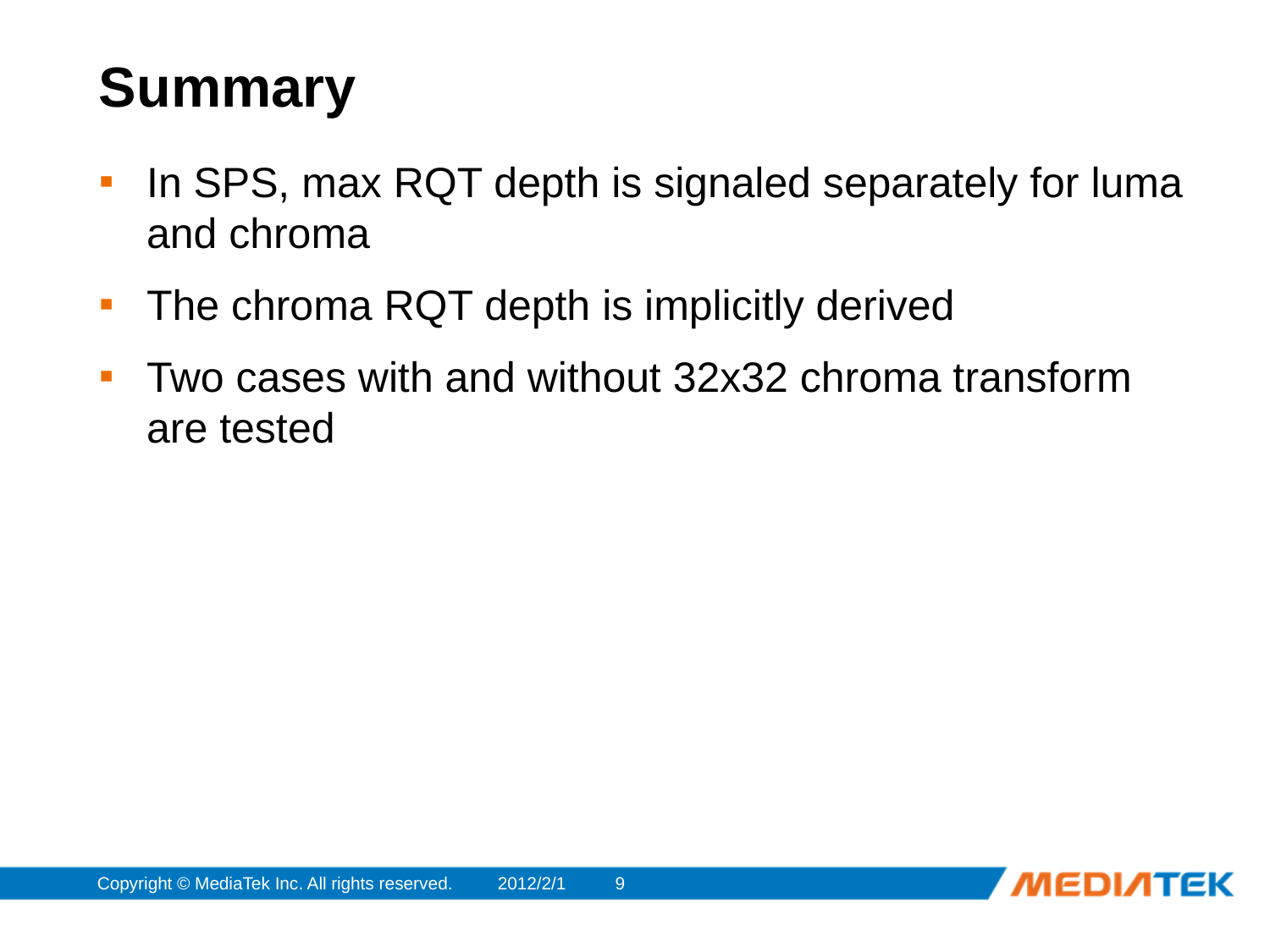

Summary
In SPS, max RQT depth is signaled separately for luma and chroma
The chroma RQT depth is implicitly derived
Two cases with and without 32x32 chroma transform are tested

Copyright © MediaTek Inc. All rights reserved.
2012/2/1
9